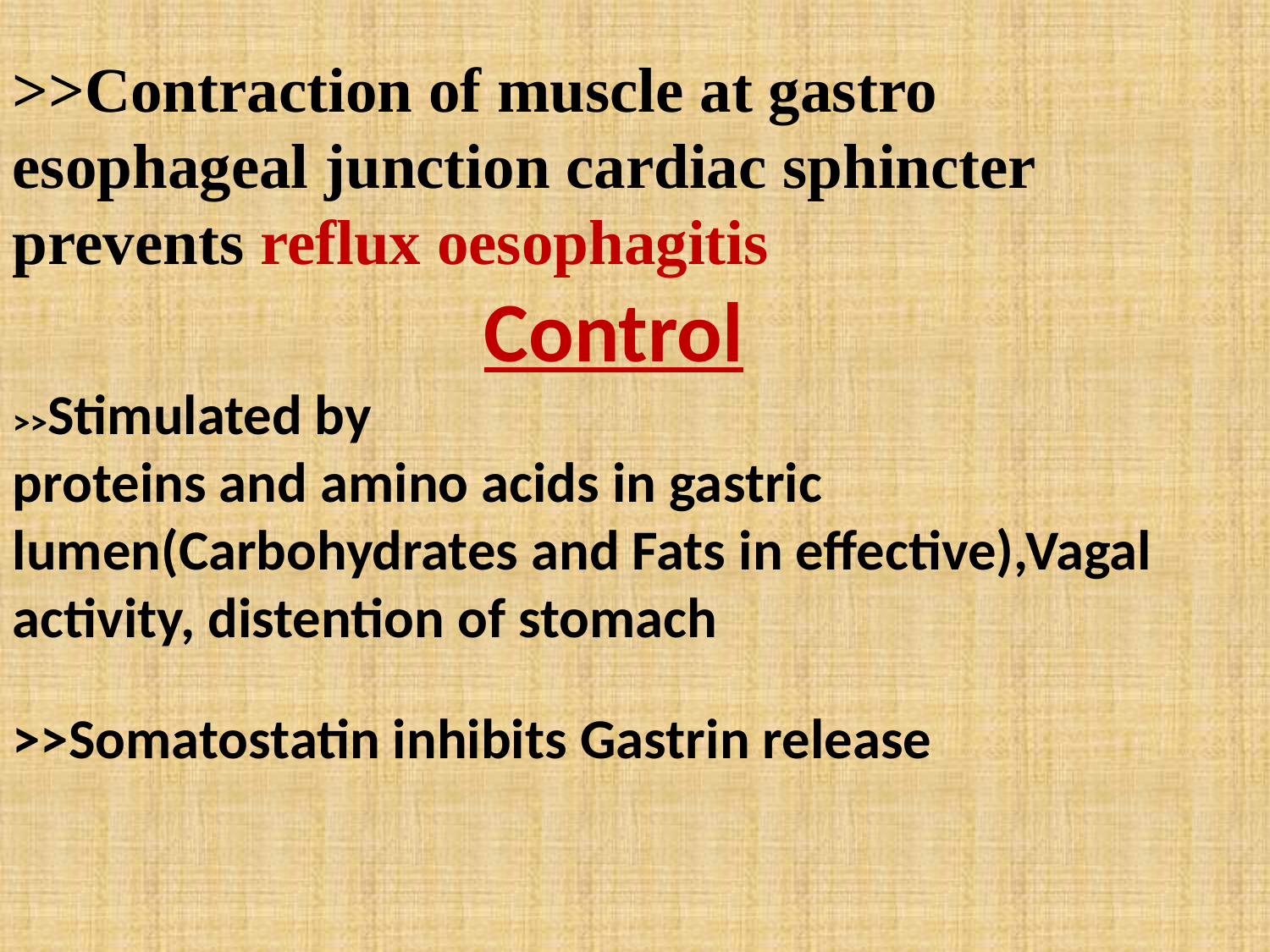

>>Contraction of muscle at gastro esophageal junction cardiac sphincter prevents reflux oesophagitis
Control
>>Stimulated by
proteins and amino acids in gastric lumen(Carbohydrates and Fats in effective),Vagal activity, distention of stomach

>>Somatostatin inhibits Gastrin release